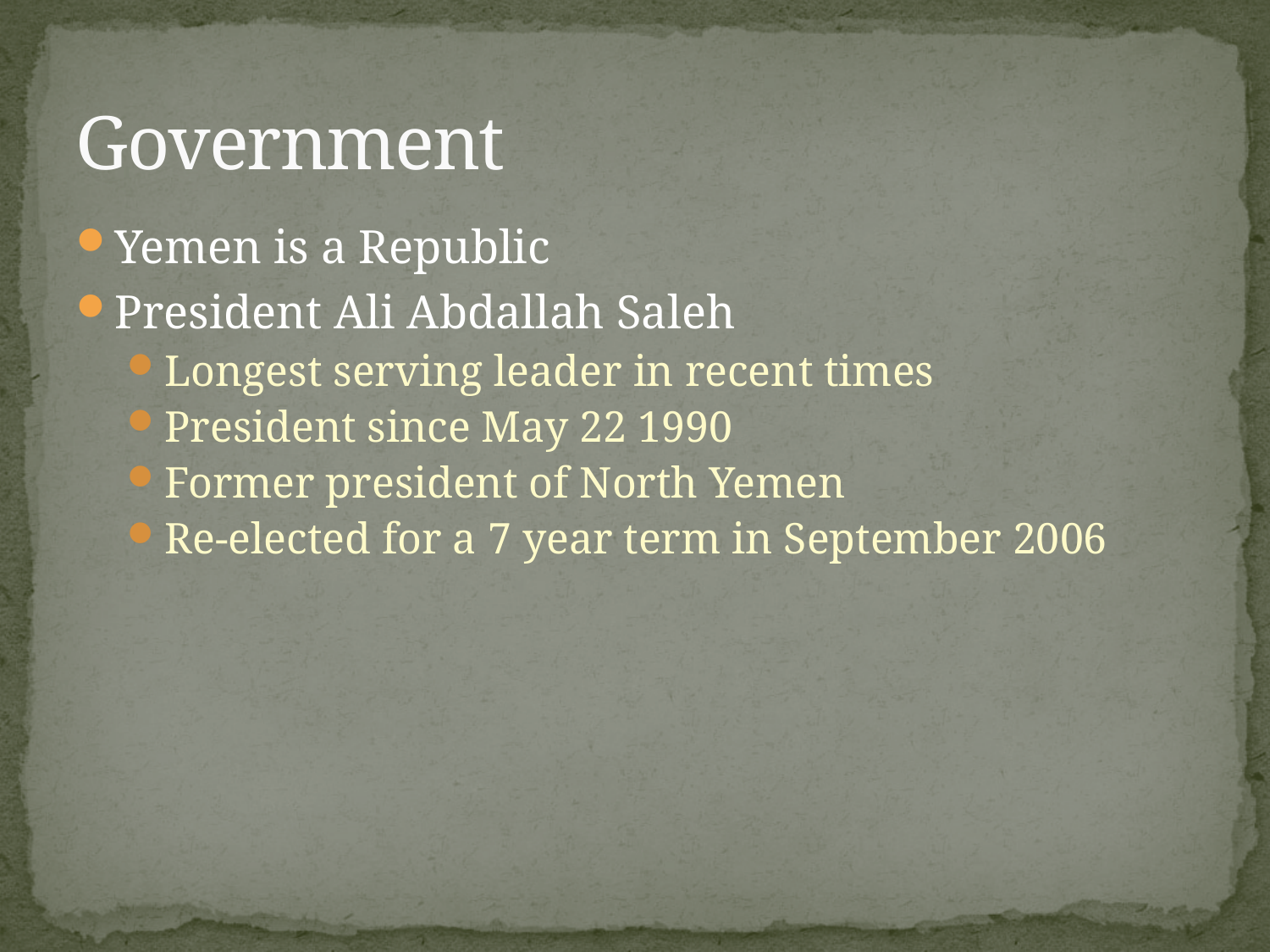

# Government
Yemen is a Republic
President Ali Abdallah Saleh
Longest serving leader in recent times
President since May 22 1990
Former president of North Yemen
Re-elected for a 7 year term in September 2006